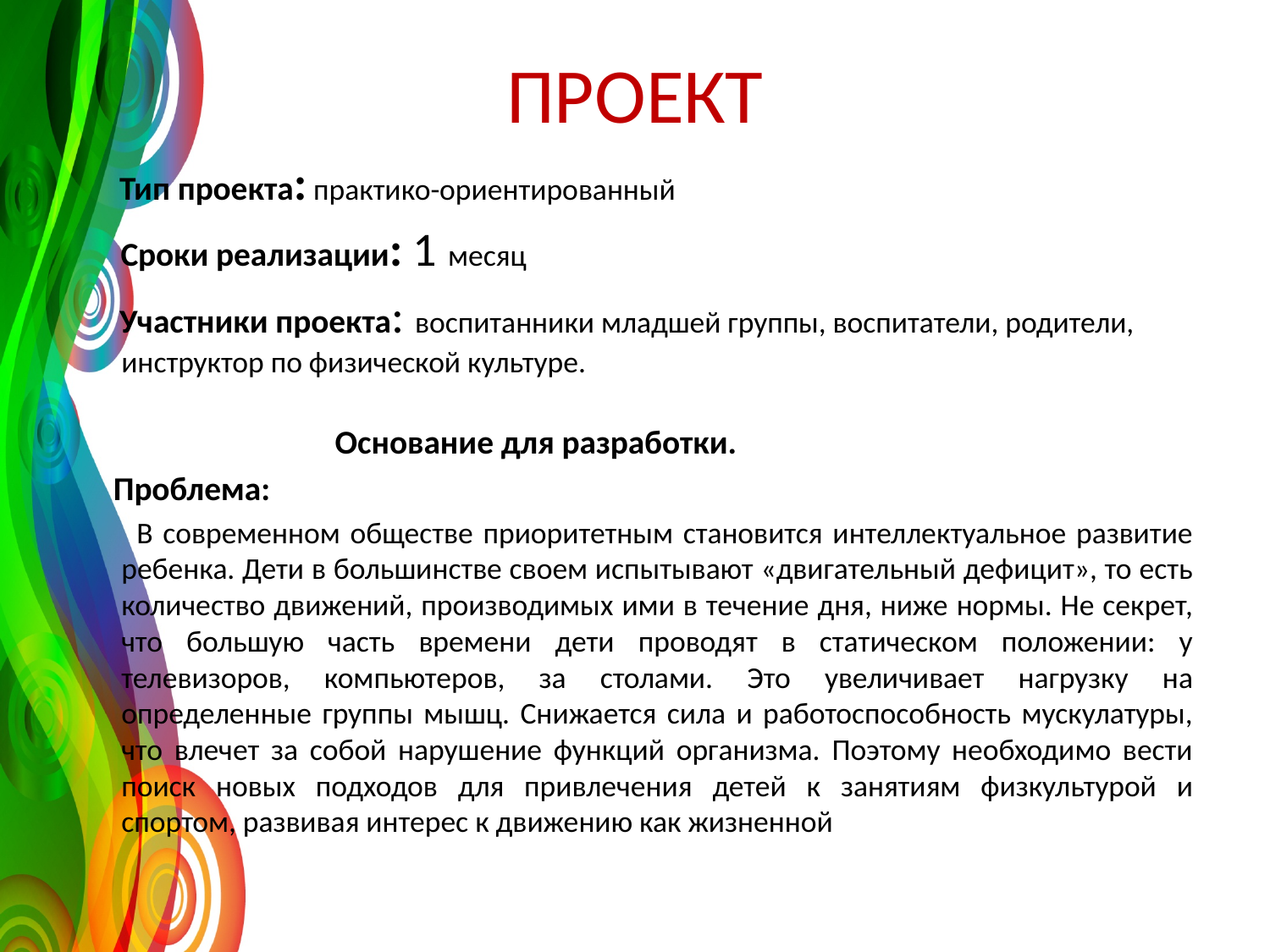

# ПРОЕКТ
    Тип проекта: практико-ориентированный
      Сроки реализации: 1 месяц
    Участники проекта: воспитанники младшей группы, воспитатели, родители, инструктор по физической культуре.

                                             Основание для разработки.
     Проблема:
      В современном обществе приоритетным становится интеллектуальное развитие ребенка. Дети в большинстве своем испытывают «двигательный дефицит», то есть количество движений, производимых ими в течение дня, ниже нормы. Не секрет, что большую часть времени дети проводят в статическом положении: у телевизоров, компьютеров, за столами. Это увеличивает нагрузку на определенные группы мышц. Снижается сила и работоспособность мускулатуры, что влечет за собой нарушение функций организма. Поэтому необходимо вести поиск новых подходов для привлечения детей к занятиям физкультурой и спортом, развивая интерес к движению как жизненной